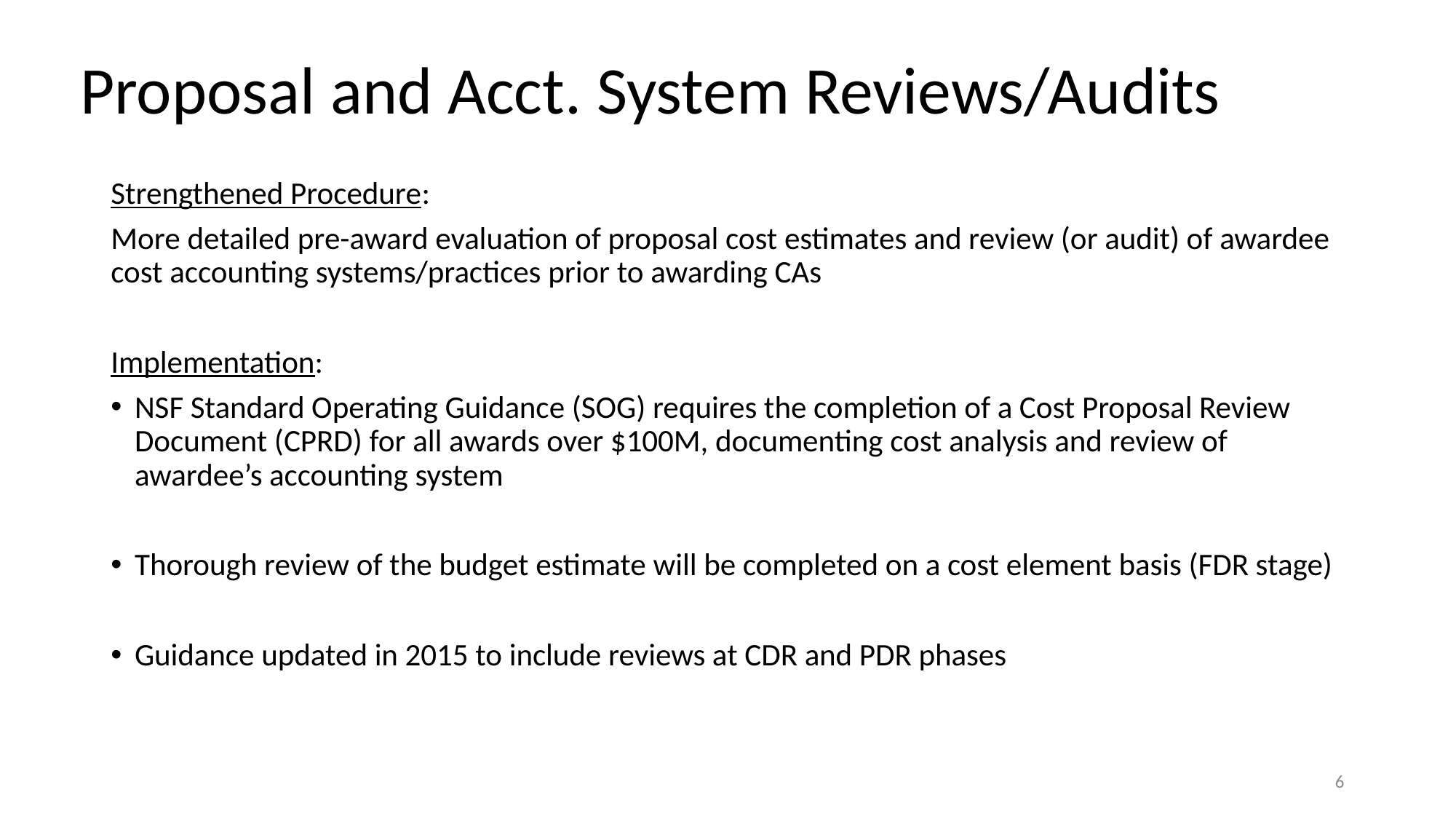

# Proposal and Acct. System Reviews/Audits
Strengthened Procedure:
More detailed pre-award evaluation of proposal cost estimates and review (or audit) of awardee cost accounting systems/practices prior to awarding CAs

Implementation:
NSF Standard Operating Guidance (SOG) requires the completion of a Cost Proposal Review Document (CPRD) for all awards over $100M, documenting cost analysis and review of awardee’s accounting system

Thorough review of the budget estimate will be completed on a cost element basis (FDR stage)

Guidance updated in 2015 to include reviews at CDR and PDR phases

6